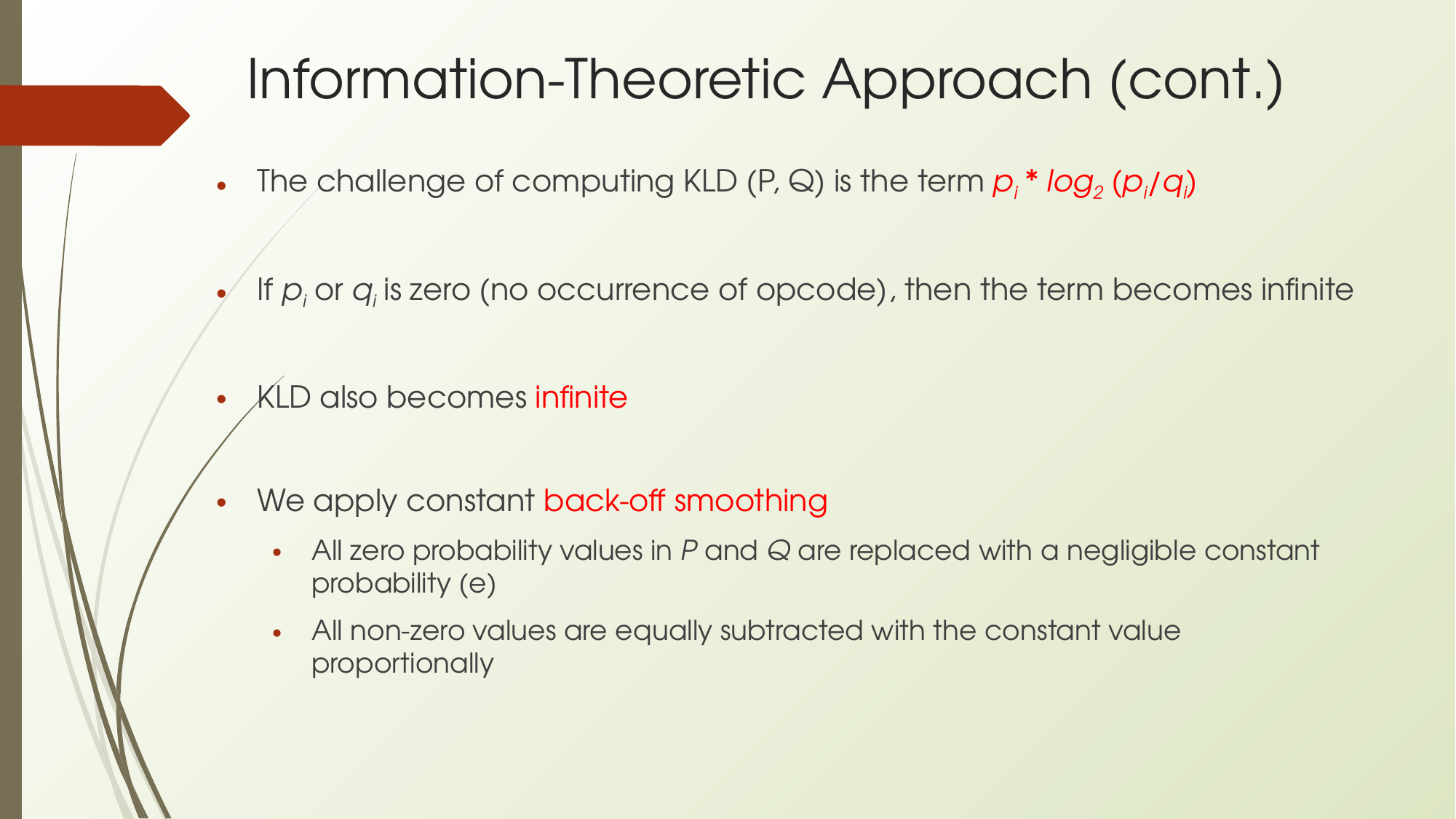

# Information-Theoretic Approach (cont.)
The challenge of computing KLD (P, Q) is the term pi * log2 (pi/qi)

If pi or qi is zero (no occurrence of opcode), then the term becomes infinite

KLD also becomes infinite

We apply constant back-off smoothing
All zero probability values in P and Q are replaced with a negligible constant probability (e)
All non-zero values are equally subtracted with the constant value proportionally